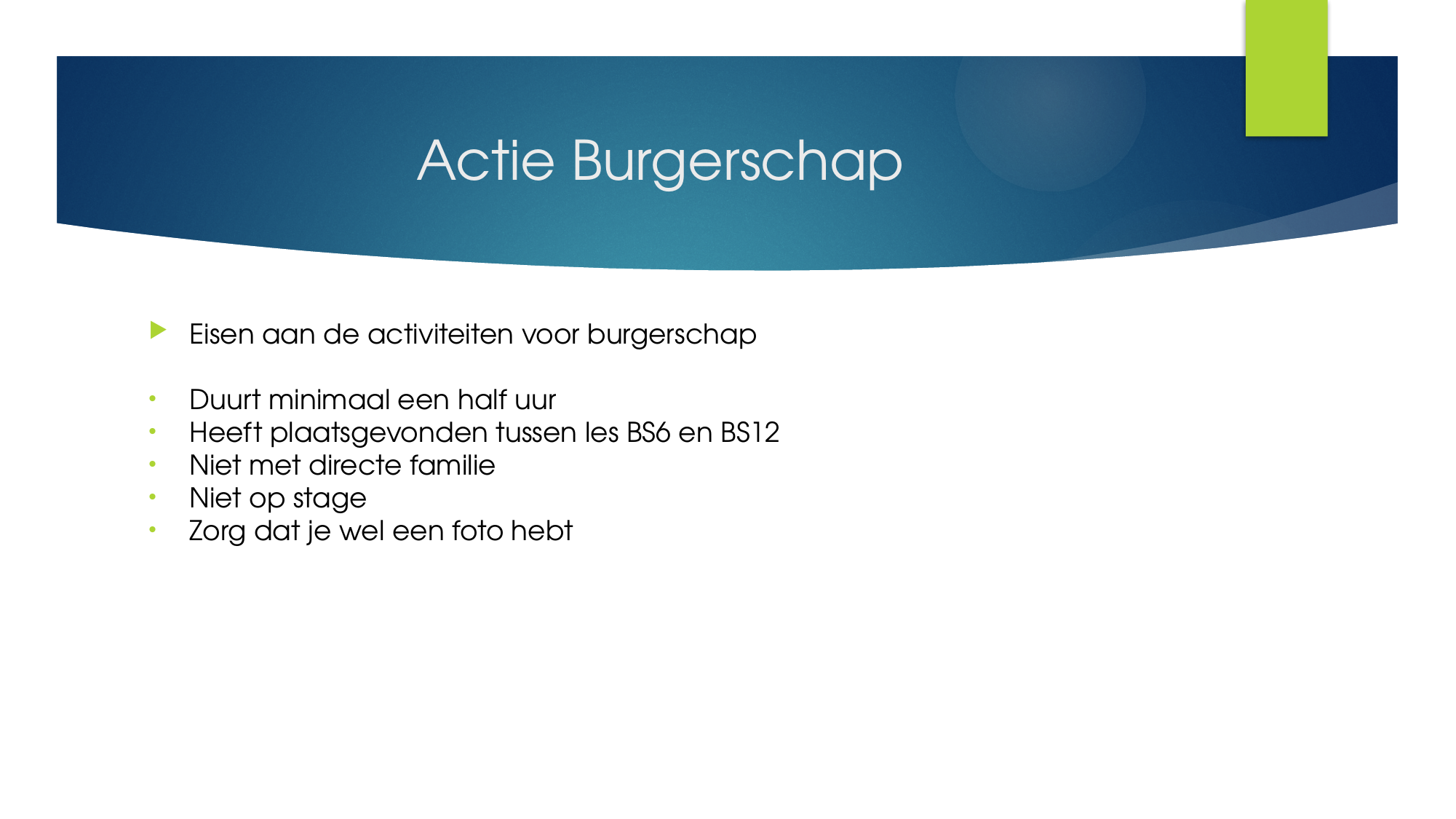

# Actie Burgerschap
Eisen aan de activiteiten voor burgerschap

Duurt minimaal een half uur
Heeft plaatsgevonden tussen les BS6 en BS12
Niet met directe familie
Niet op stage
Zorg dat je wel een foto hebt